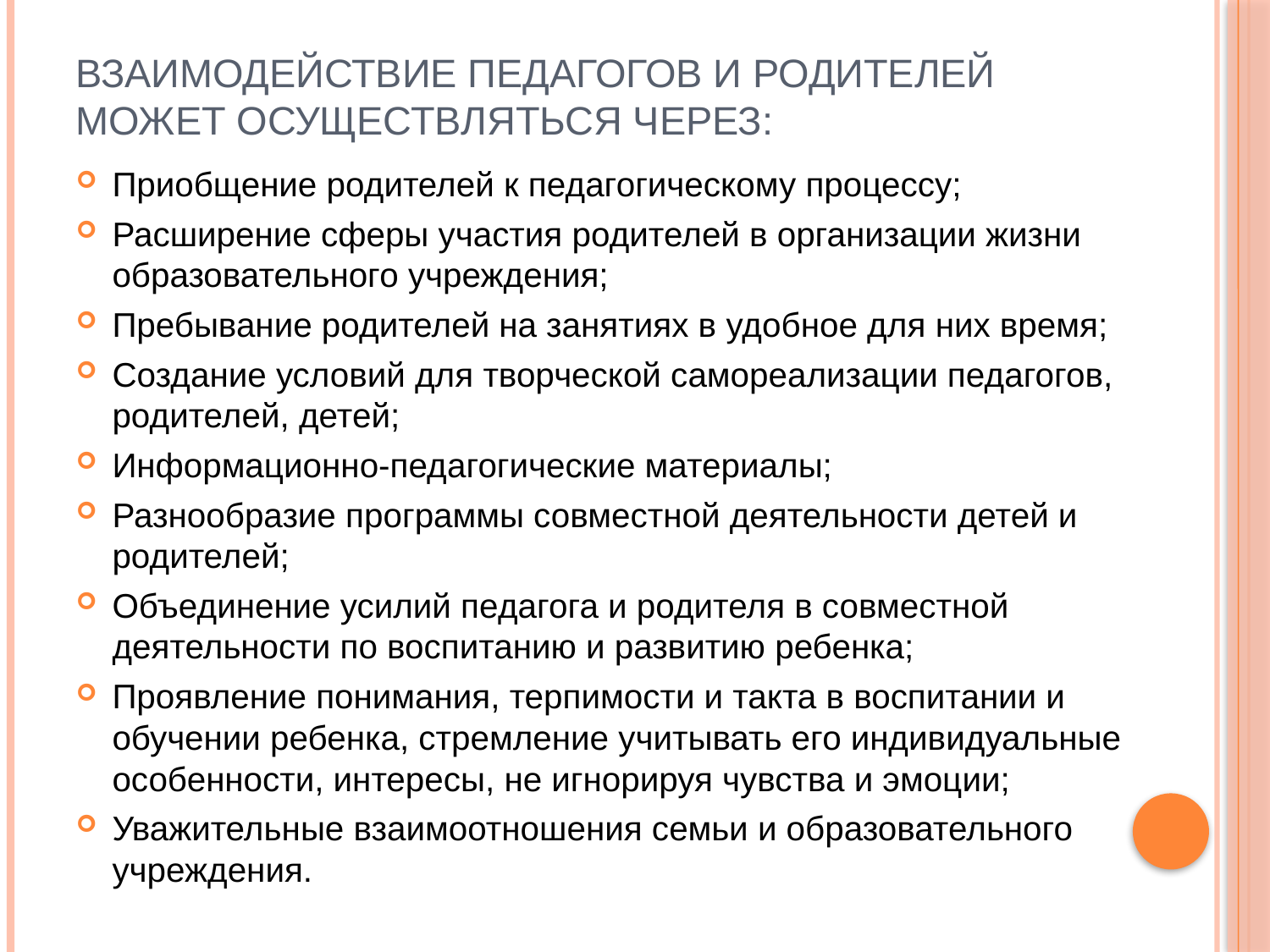

# Взаимодействие педагогов и родителей может осуществляться через:
Приобщение родителей к педагогическому процессу;
Расширение сферы участия родителей в организации жизни образовательного учреждения;
Пребывание родителей на занятиях в удобное для них время;
Создание условий для творческой самореализации педагогов, родителей, детей;
Информационно-педагогические материалы;
Разнообразие программы совместной деятельности детей и родителей;
Объединение усилий педагога и родителя в совместной деятельности по воспитанию и развитию ребенка;
Проявление понимания, терпимости и такта в воспитании и обучении ребенка, стремление учитывать его индивидуальные особенности, интересы, не игнорируя чувства и эмоции;
Уважительные взаимоотношения семьи и образовательного учреждения.